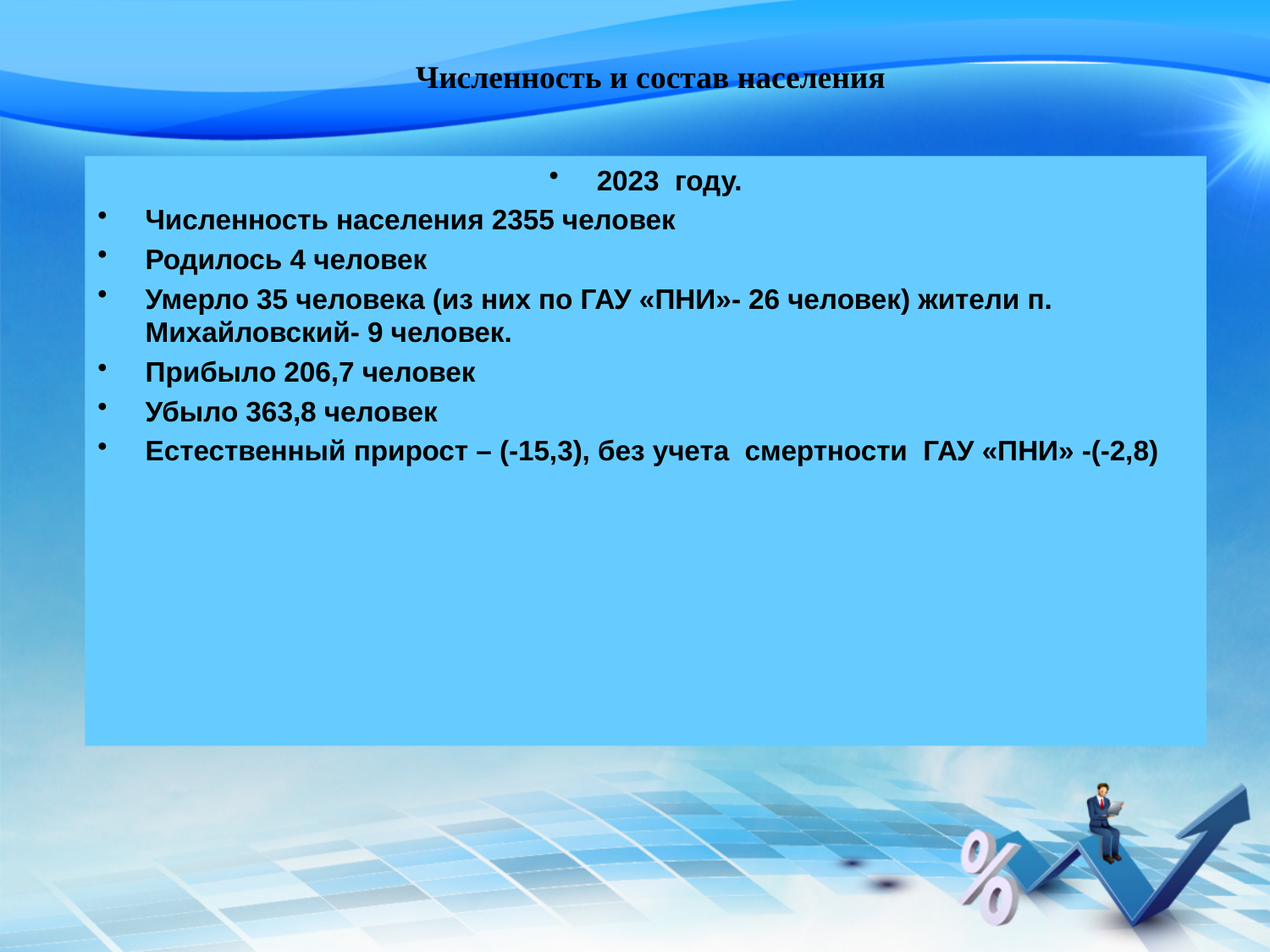

# Численность и состав населения
2023  году.
Численность населения 2355 человек
Родилось 4 человек
Умерло 35 человека (из них по ГАУ «ПНИ»- 26 человек) жители п. Михайловский- 9 человек.
Прибыло 206,7 человек
Убыло 363,8 человек
Естественный прирост – (-15,3), без учета  смертности  ГАУ «ПНИ» -(-2,8)